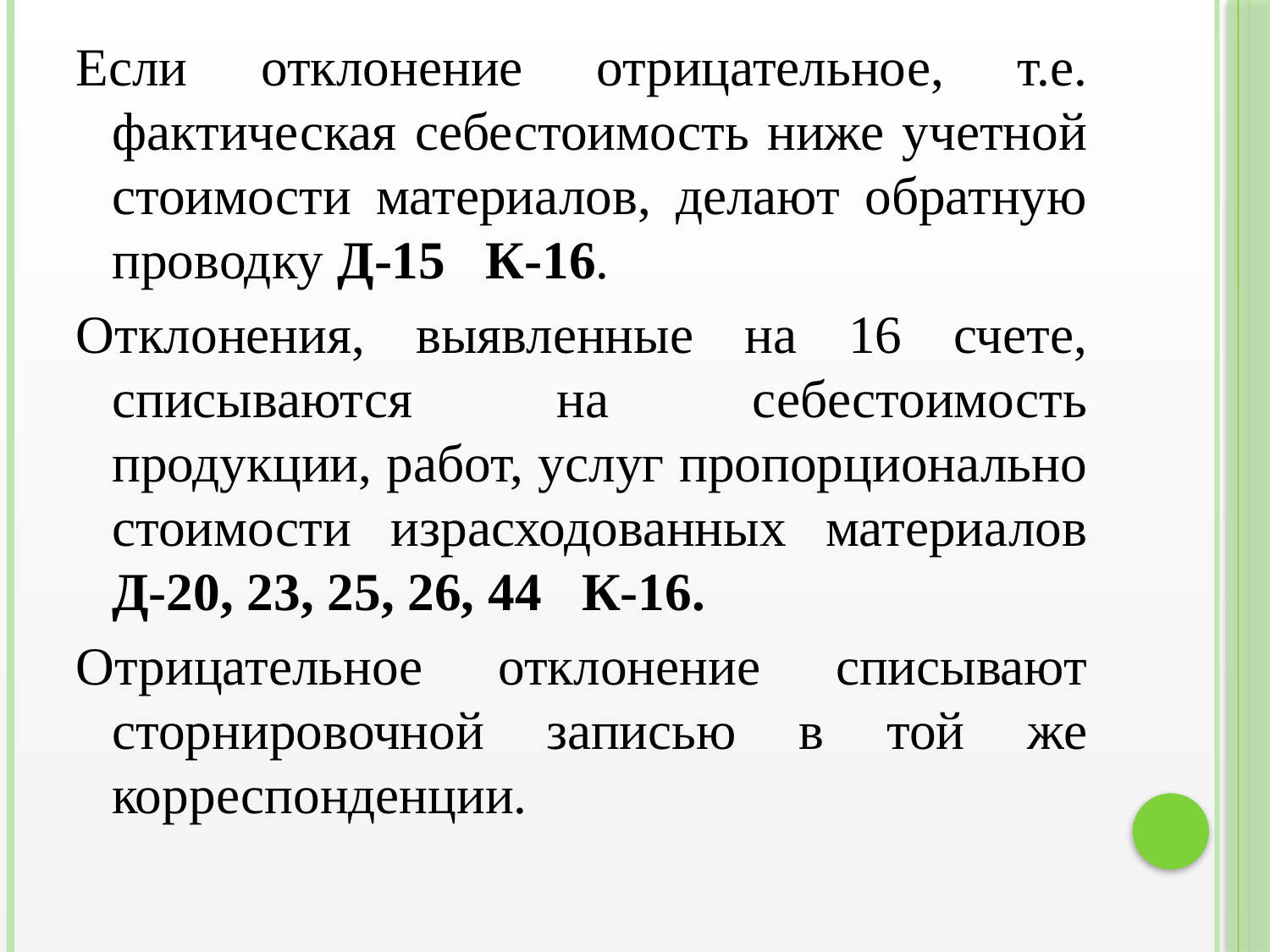

Если отклонение отрицательное, т.е. фактическая себестоимость ниже учетной стоимости материалов, делают обратную проводку Д-15   К-16.
Отклонения, выявленные на 16 счете, списываются на себестоимость продукции, работ, услуг пропорционально стоимости израсходованных материалов Д-20, 23, 25, 26, 44   К-16.
Отрицательное отклонение списывают сторнировочной записью в той же корреспонденции.